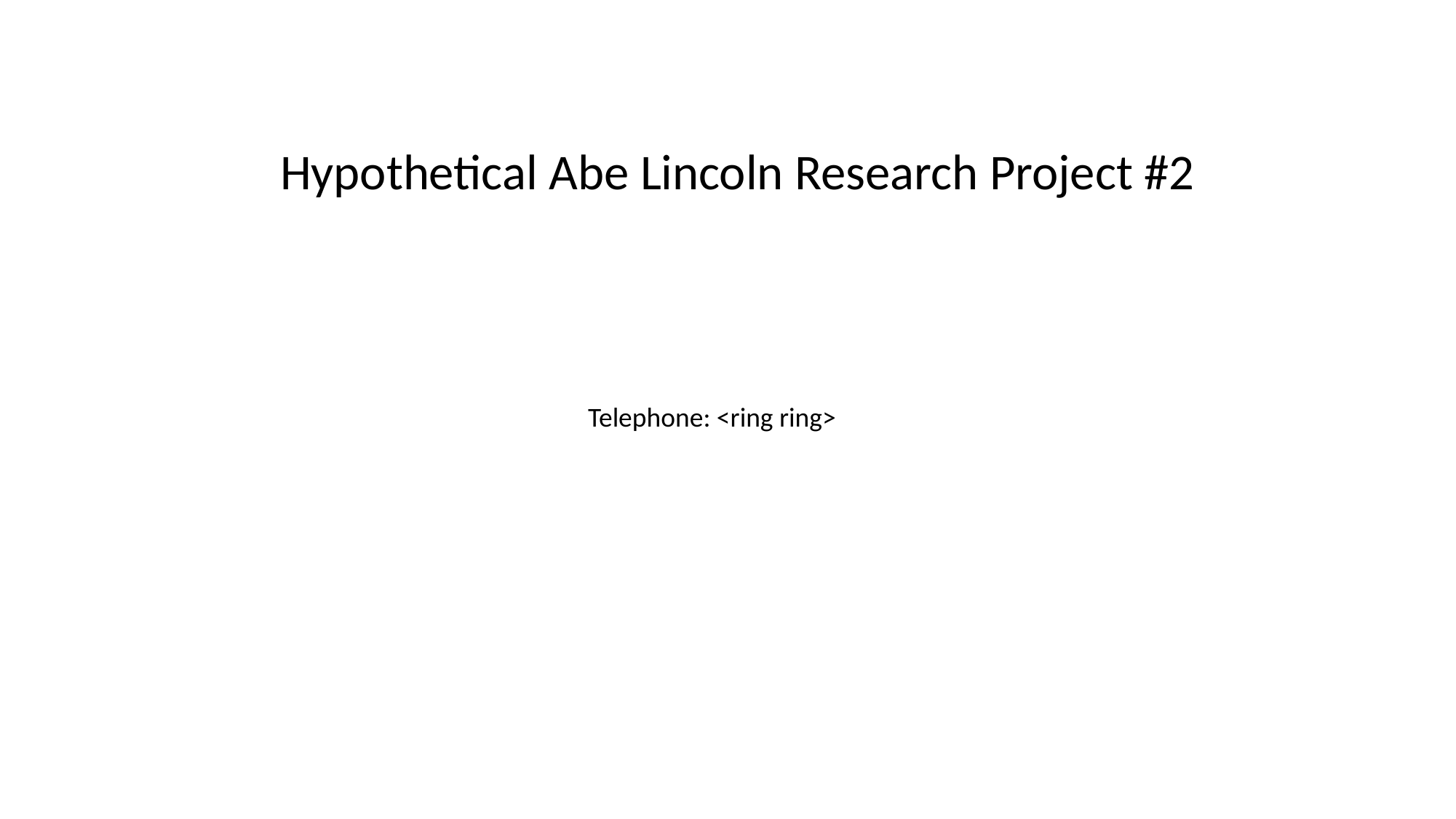

# Hypothetical Abe Lincoln Research Project #2
Telephone: <ring ring>